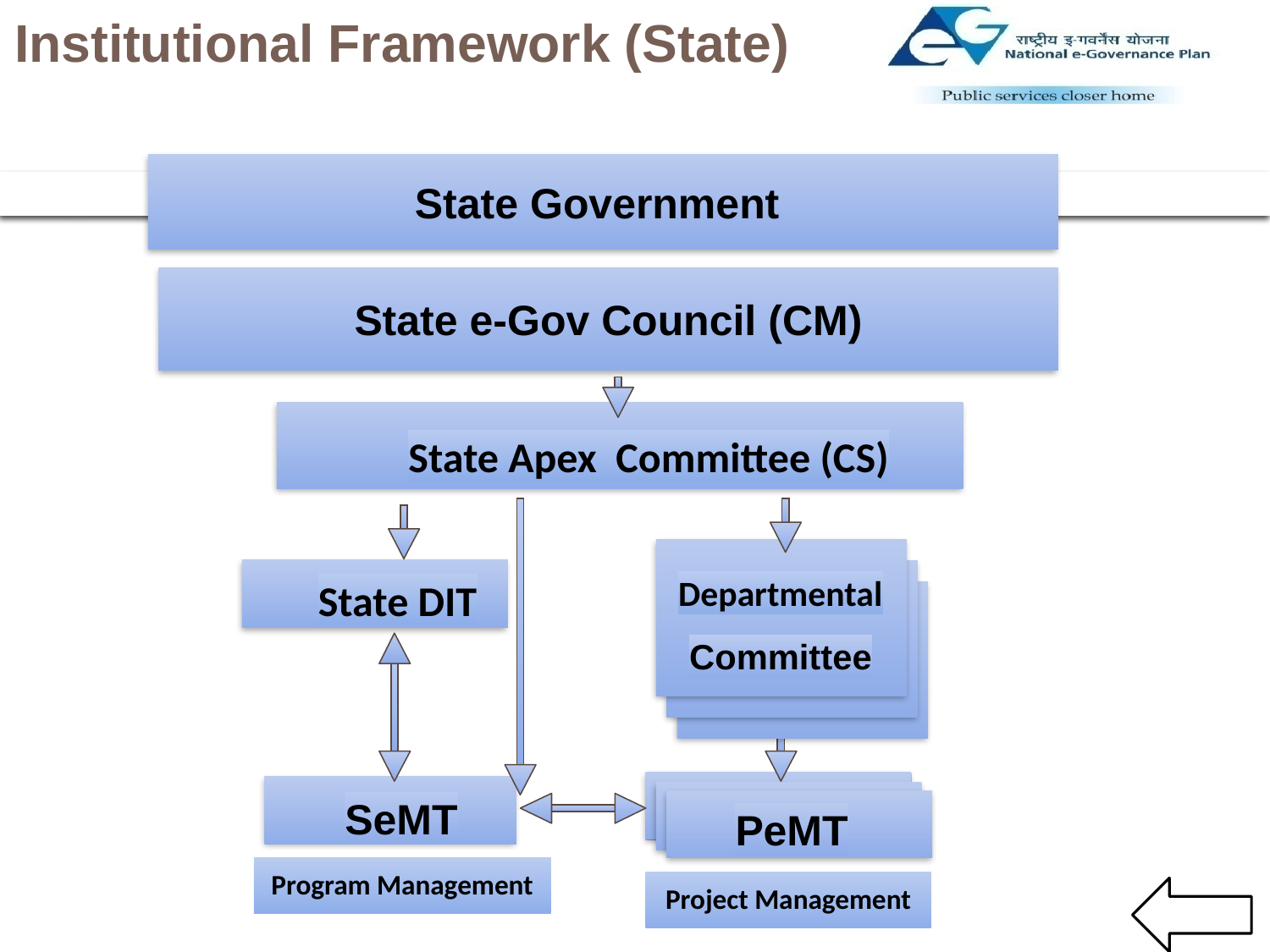

Institutional Framework (State)
State Government
State e-Gov Council (CM)
State
eGov
Council (CM)

State Apex  Committee (CS)
State Apex  Committee (CS)

Departmental
Departmental
State DIT
DIT

Departmental

Committee
Committee

DeMT
PeMT

SeMT
SeMT

PeMT

Program Management
Project Management